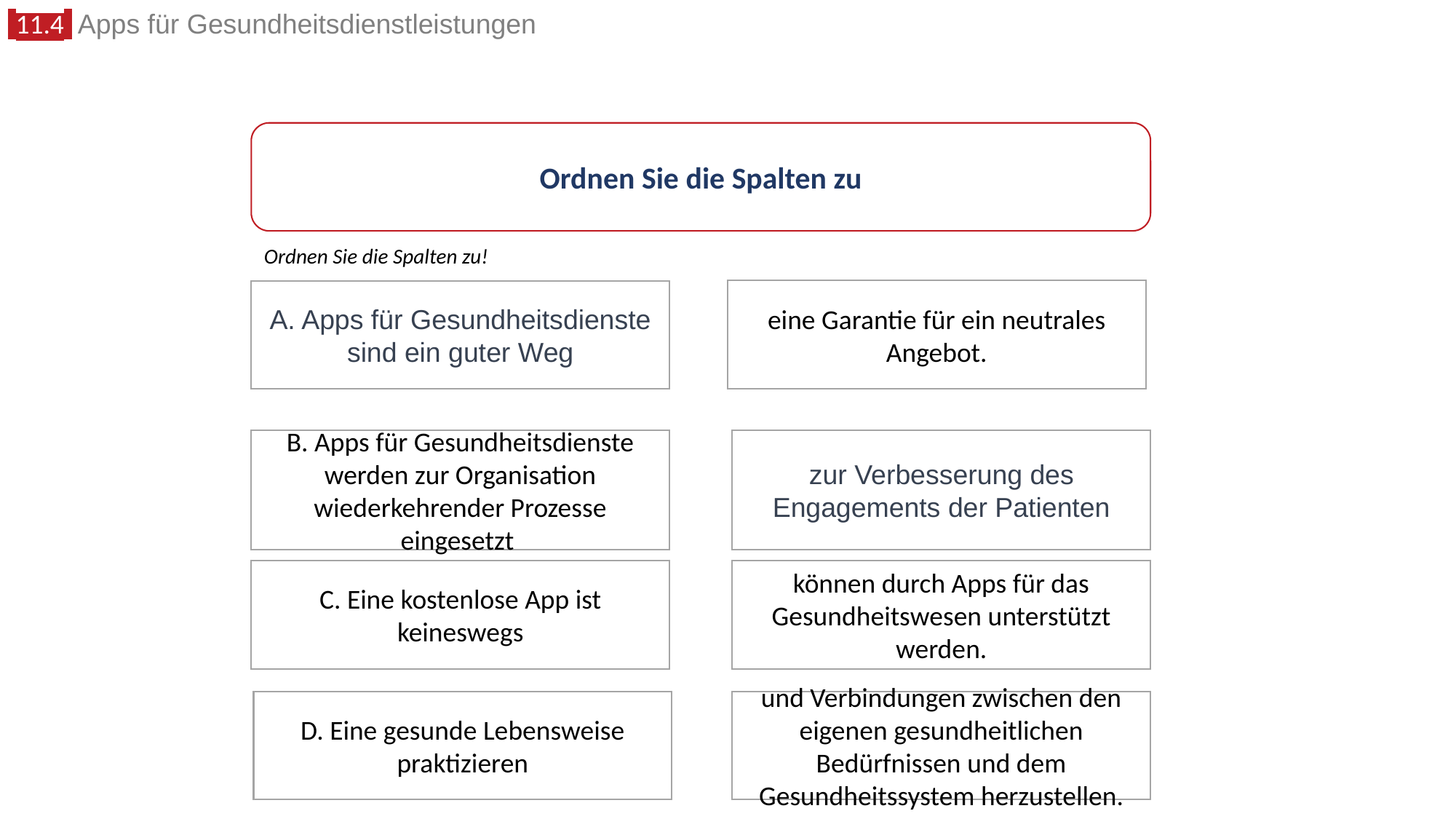

Ordnen Sie die Spalten zu
Ordnen Sie die Spalten zu!
eine Garantie für ein neutrales Angebot.
A. Apps für Gesundheitsdienste sind ein guter Weg
zur Verbesserung des Engagements der Patienten
B. Apps für Gesundheitsdienste werden zur Organisation wiederkehrender Prozesse eingesetzt
können durch Apps für das Gesundheitswesen unterstützt werden.
C. Eine kostenlose App ist keineswegs
und Verbindungen zwischen den eigenen gesundheitlichen Bedürfnissen und dem Gesundheitssystem herzustellen.
D. Eine gesunde Lebensweise praktizieren